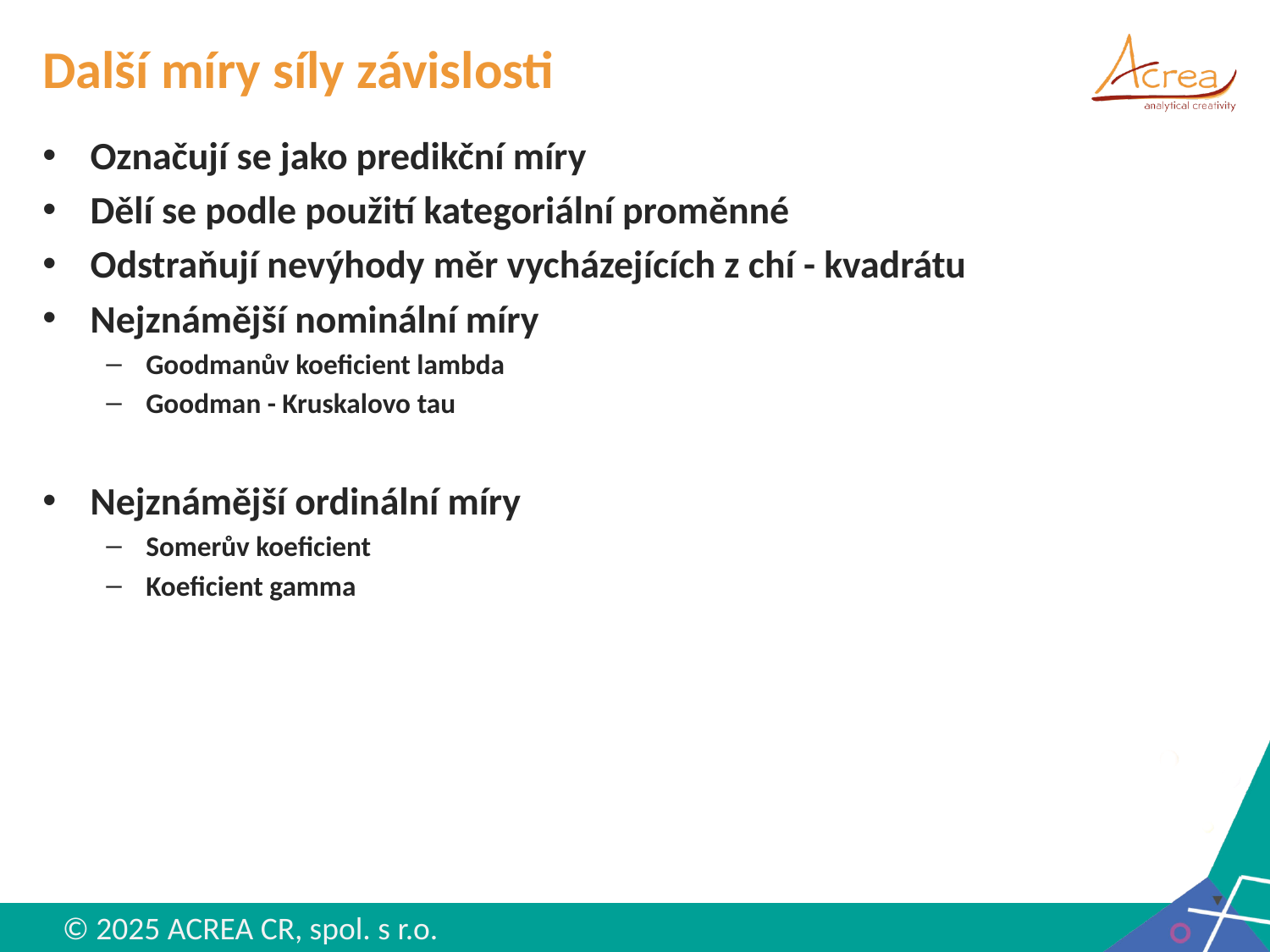

# Další míry síly závislosti
Označují se jako predikční míry
Dělí se podle použití kategoriální proměnné
Odstraňují nevýhody měr vycházejících z chí - kvadrátu
Nejznámější nominální míry
Goodmanův koeficient lambda
Goodman - Kruskalovo tau

Nejznámější ordinální míry
Somerův koeficient
Koeficient gamma